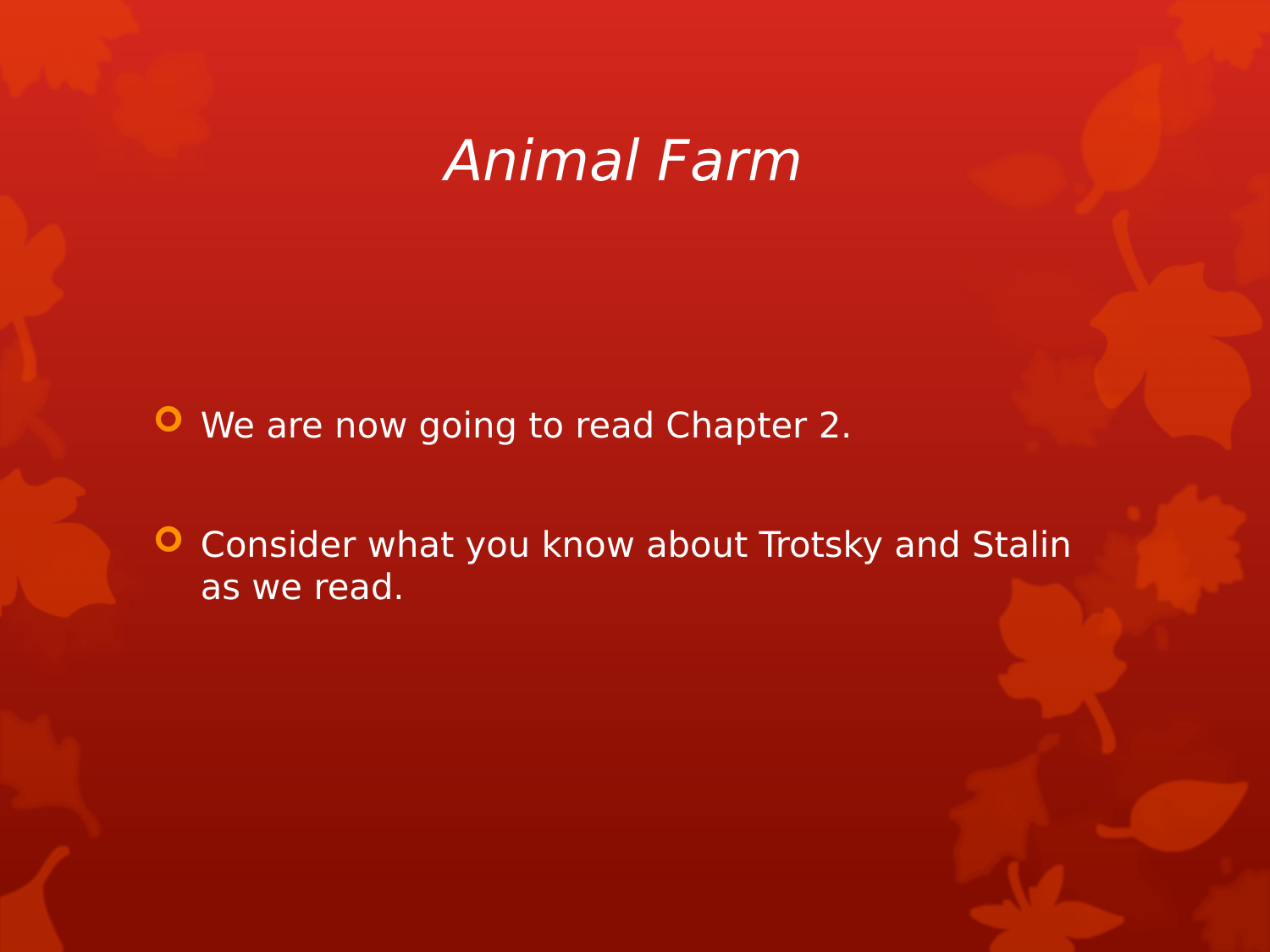

# Animal Farm
We are now going to read Chapter 2.

Consider what you know about Trotsky and Stalin as we read.